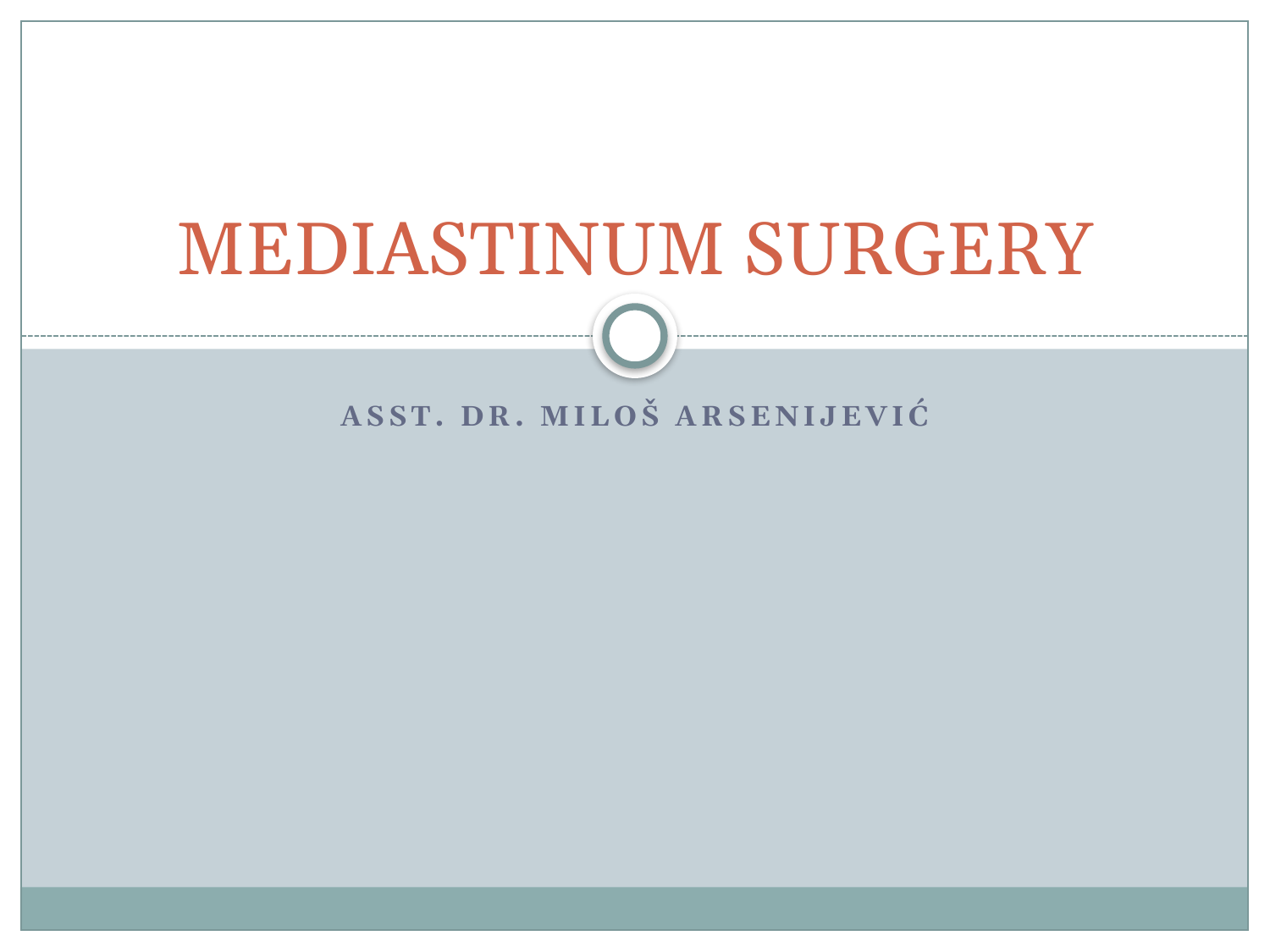

# MEDIASTINUM SURGERY
Asst. Dr. Miloš Arsenijević